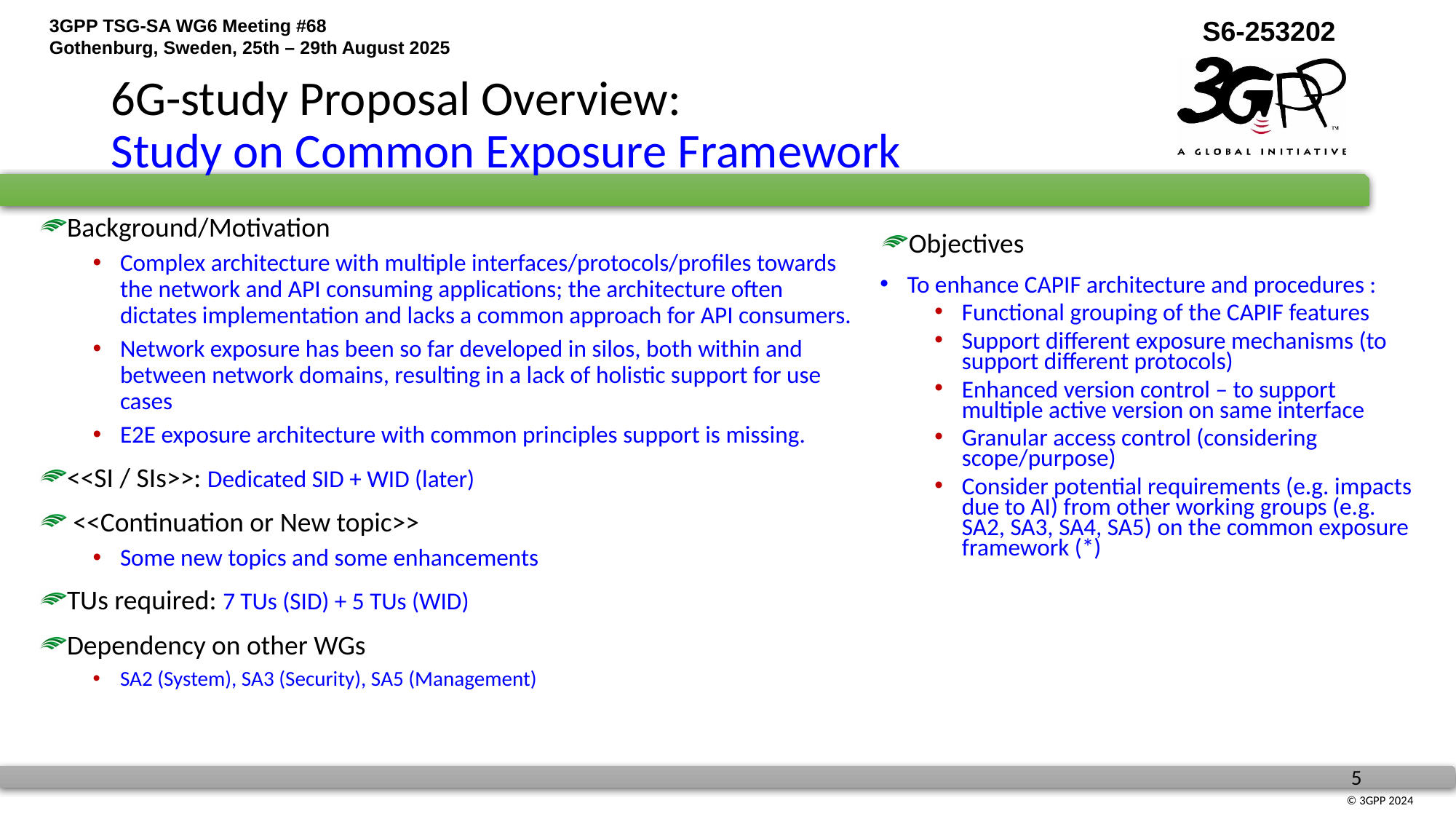

# 6G-study Proposal Overview: Study on Common Exposure Framework
Background/Motivation
Complex architecture with multiple interfaces/protocols/profiles towards the network and API consuming applications; the architecture often dictates implementation and lacks a common approach for API consumers.​
Network exposure has been so far developed in silos, both within and between network domains, resulting in a lack of holistic support for use cases ​​
E2E exposure architecture with common principles support is missing.
<<SI / SIs>>: Dedicated SID + WID (later)
 <<Continuation or New topic>>
Some new topics and some enhancements
TUs required: 7 TUs (SID) + 5 TUs (WID)
Dependency on other WGs
SA2 (System), SA3 (Security), SA5 (Management)
Objectives
To enhance CAPIF architecture and procedures :​
Functional grouping of the CAPIF features
Support different exposure mechanisms (to support different protocols)
Enhanced version control – to support multiple active version on same interface
Granular access control (considering scope/purpose)
Consider potential requirements (e.g. impacts due to AI) from other working groups (e.g. SA2, SA3, SA4, SA5) on the common exposure framework (*)